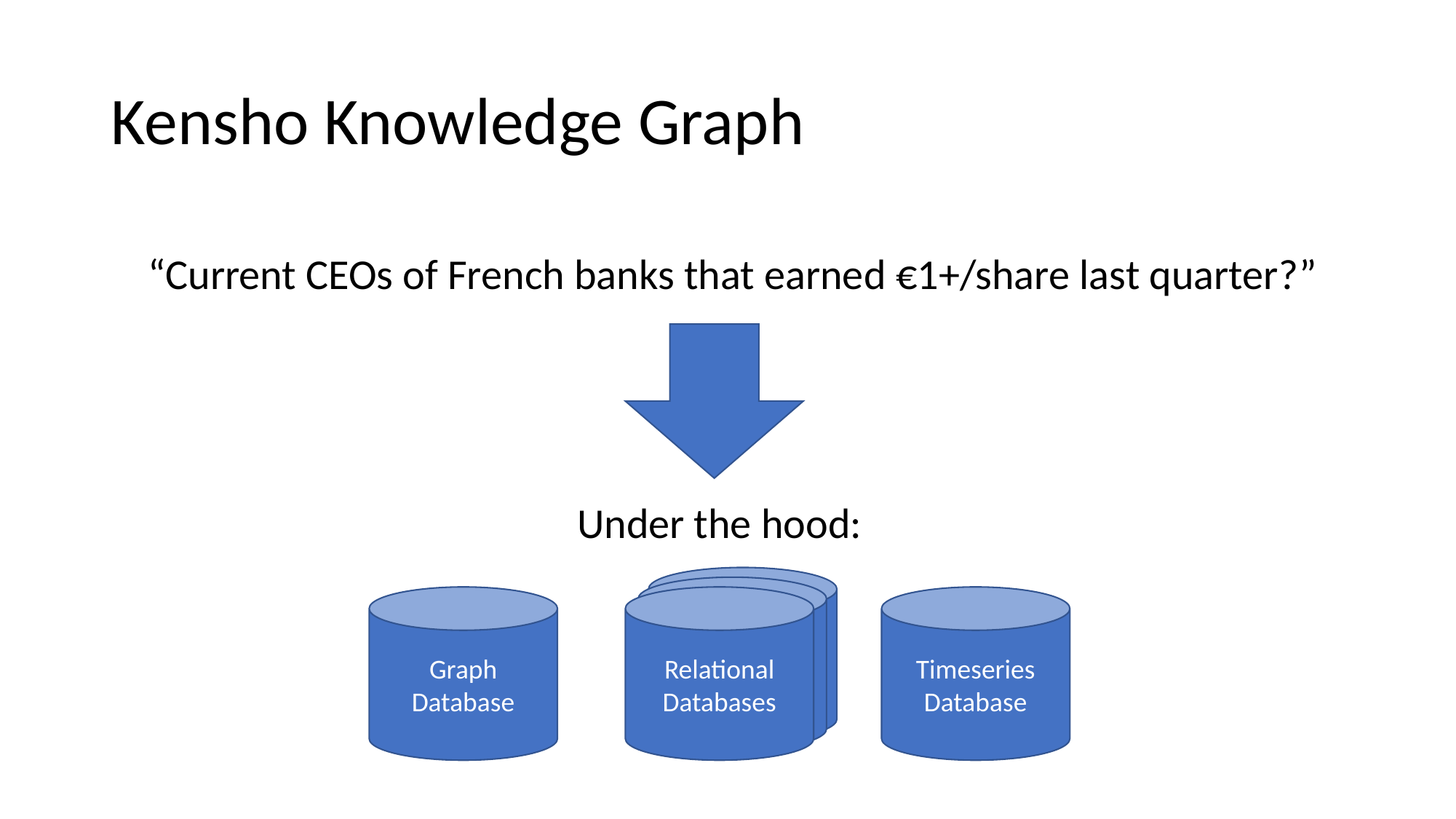

# Kensho Knowledge Graph
 “Current CEOs of French banks that earned €1+/share last quarter?”

Under the hood:

Graph Database
Relational Databases
Timeseries Database